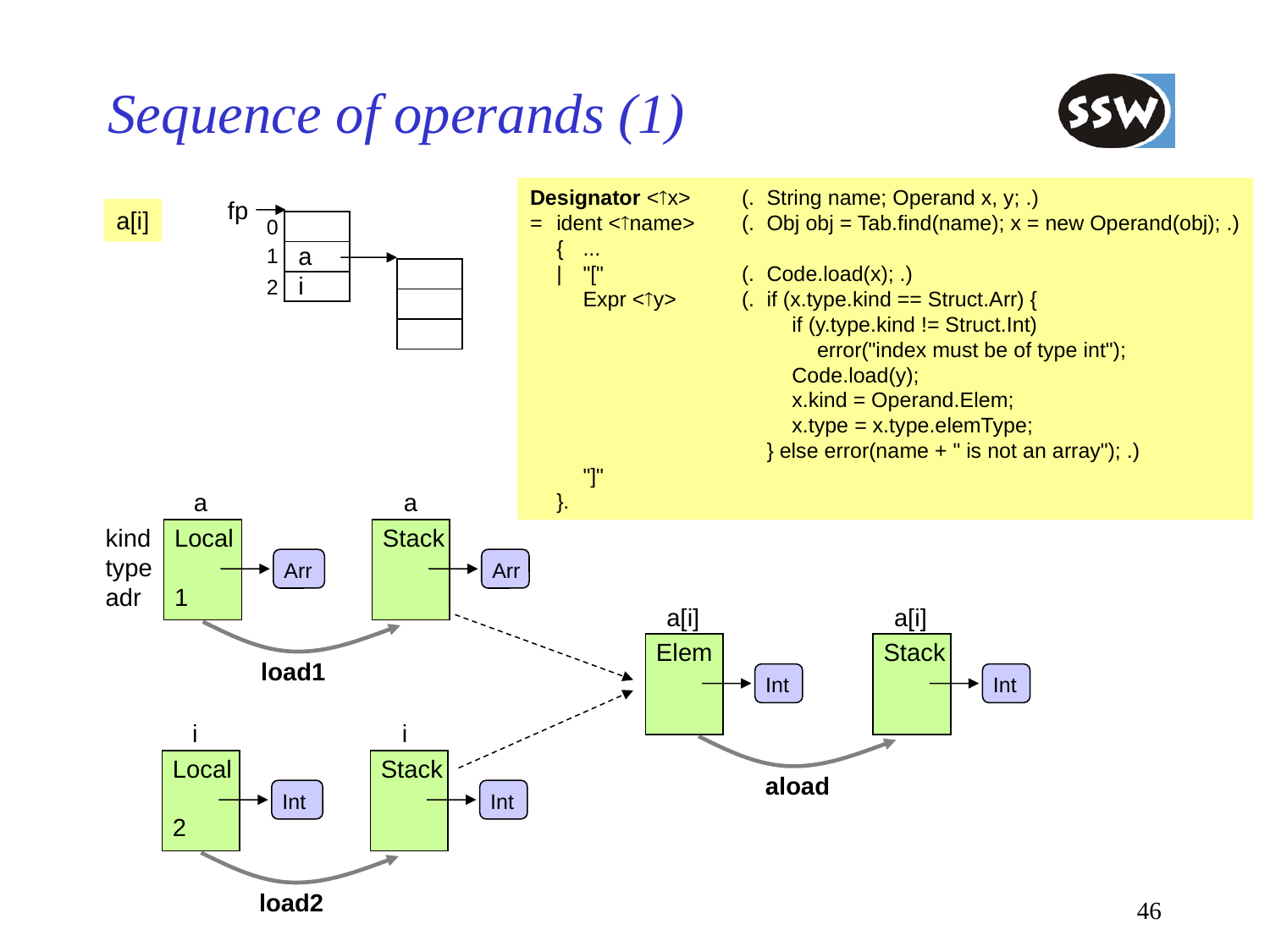

# Sequence of operands (1)
Designator <↑x>	(.	String name; Operand x, y; .)
=	ident <↑name>	(.	Obj obj = Tab.find(name); x = new Operand(obj); .)
	{	...
	|	"["	(.	Code.load(x); .)
		Expr <↑y>	(.	if (x.type.kind == Struct.Arr) {
					if (y.type.kind != Struct.Int)
						error("index must be of type int");
					Code.load(y);
					x.kind = Operand.Elem;
					x.type = x.type.elemType;
				} else error(name + " is not an array"); .)
		"]"
	}.
fp
a[i]
0

a
1

i
2

a
kind
type
adr
Local

1

Arr

a
Stack

Arr

load1
a[i]

Elem

Int

a[i]
Stack

Int

aload
i
Local

2

Int

i
Stack

Int

load2
46